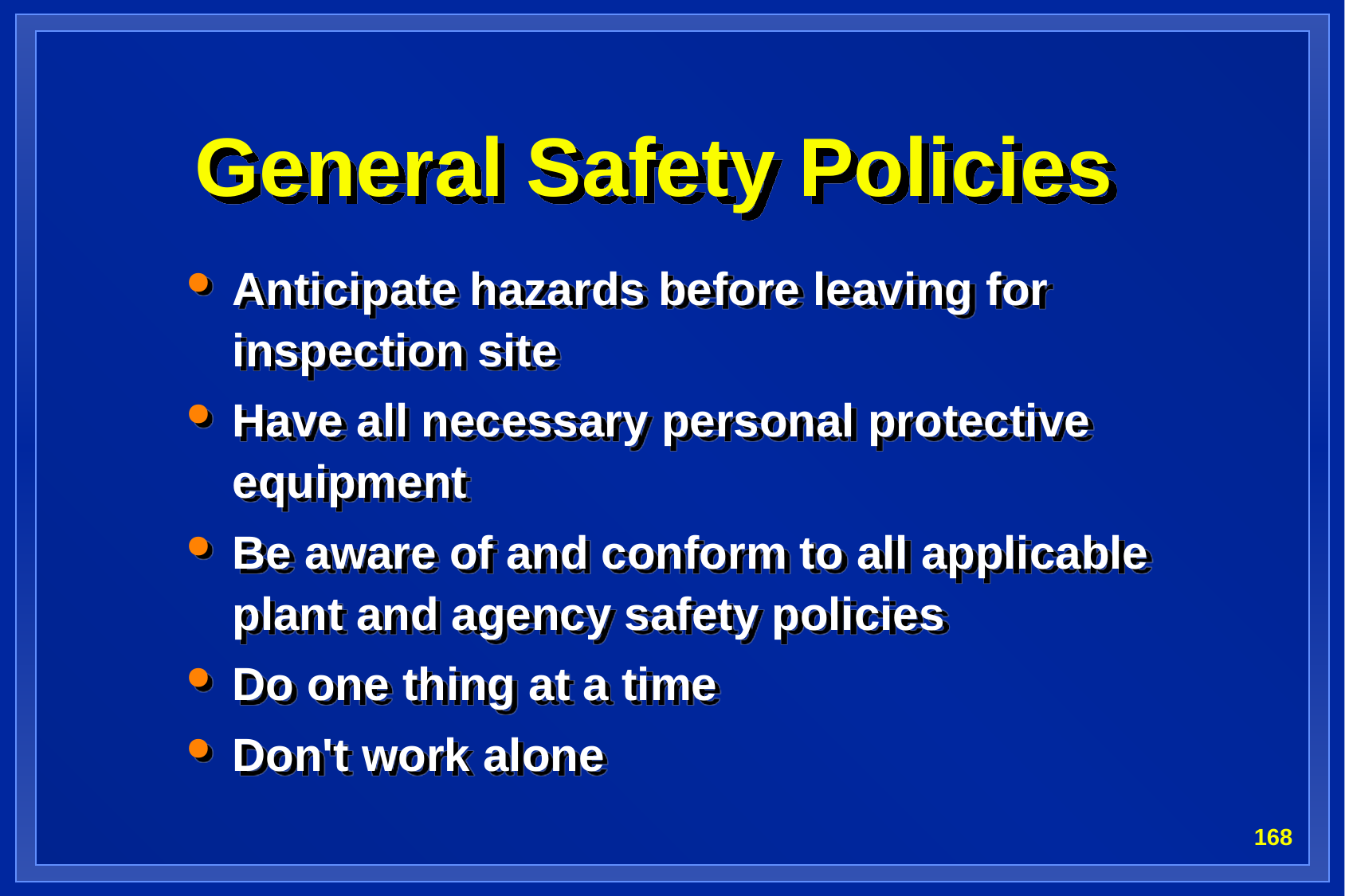

# General Safety Policies
Anticipate hazards before leaving for inspection site
Have all necessary personal protective equipment
Be aware of and conform to all applicable plant and agency safety policies
Do one thing at a time
Don't work alone
168